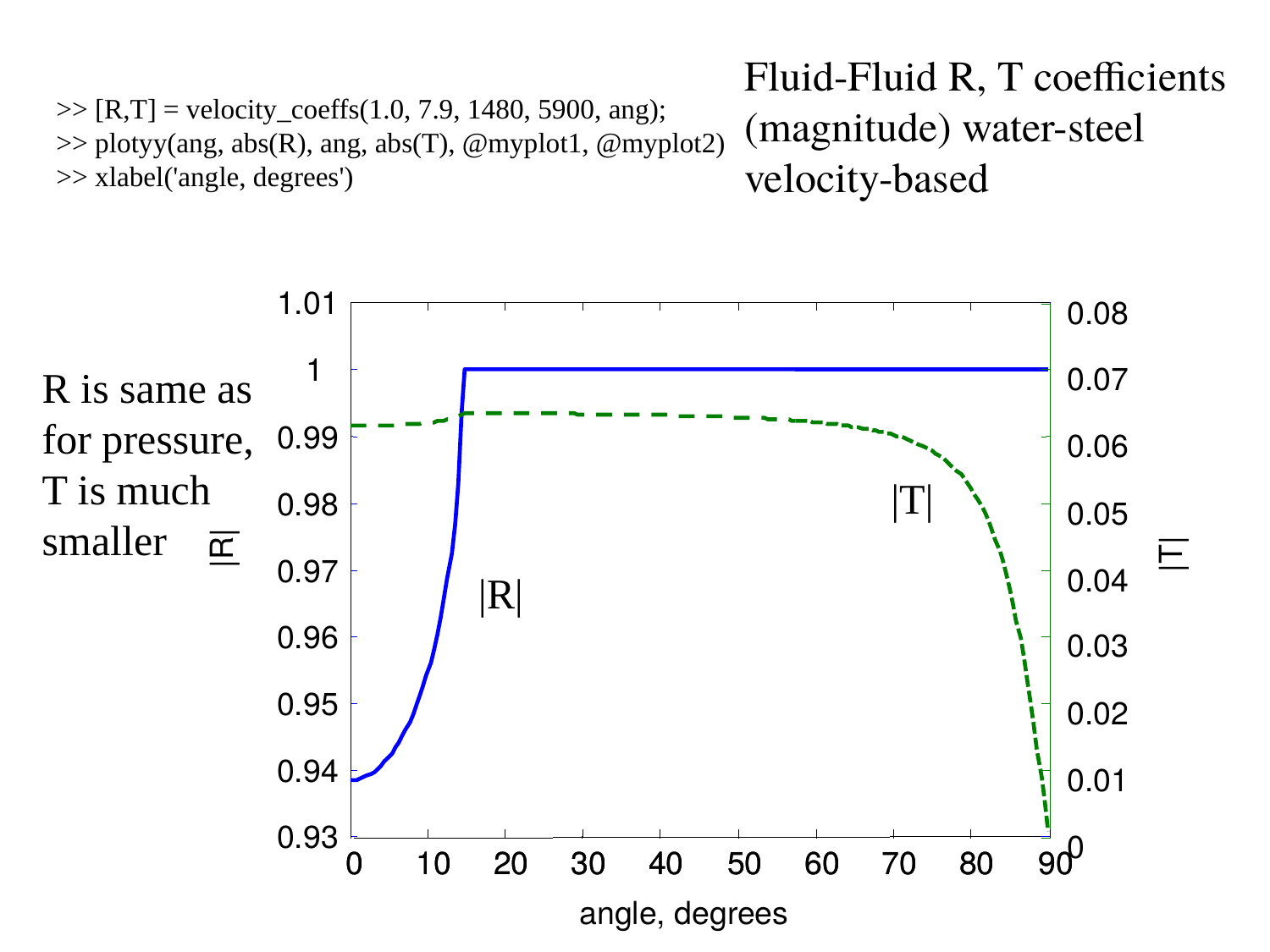

Fluid-Fluid R, T coefficients
(magnitude) water-steel
velocity-based
>> [R,T] = velocity_coeffs(1.0, 7.9, 1480, 5900, ang);
>> plotyy(ang, abs(R), ang, abs(T), @myplot1, @myplot2)
>> xlabel('angle, degrees')

1.01
0.08

1
R is same as
for pressure,
T is much
smaller
0.07

0.99

0.06

|T|
0.98
0.05

|R|
|T|
0.97
0.04
|R|

0.96
0.03

0.95
0.02

0.94
0.01

0.93
0

0
0
10
10
20
20
30
30
40
40
50
50
60
60
70
70
80
80
90
90
angle, degrees